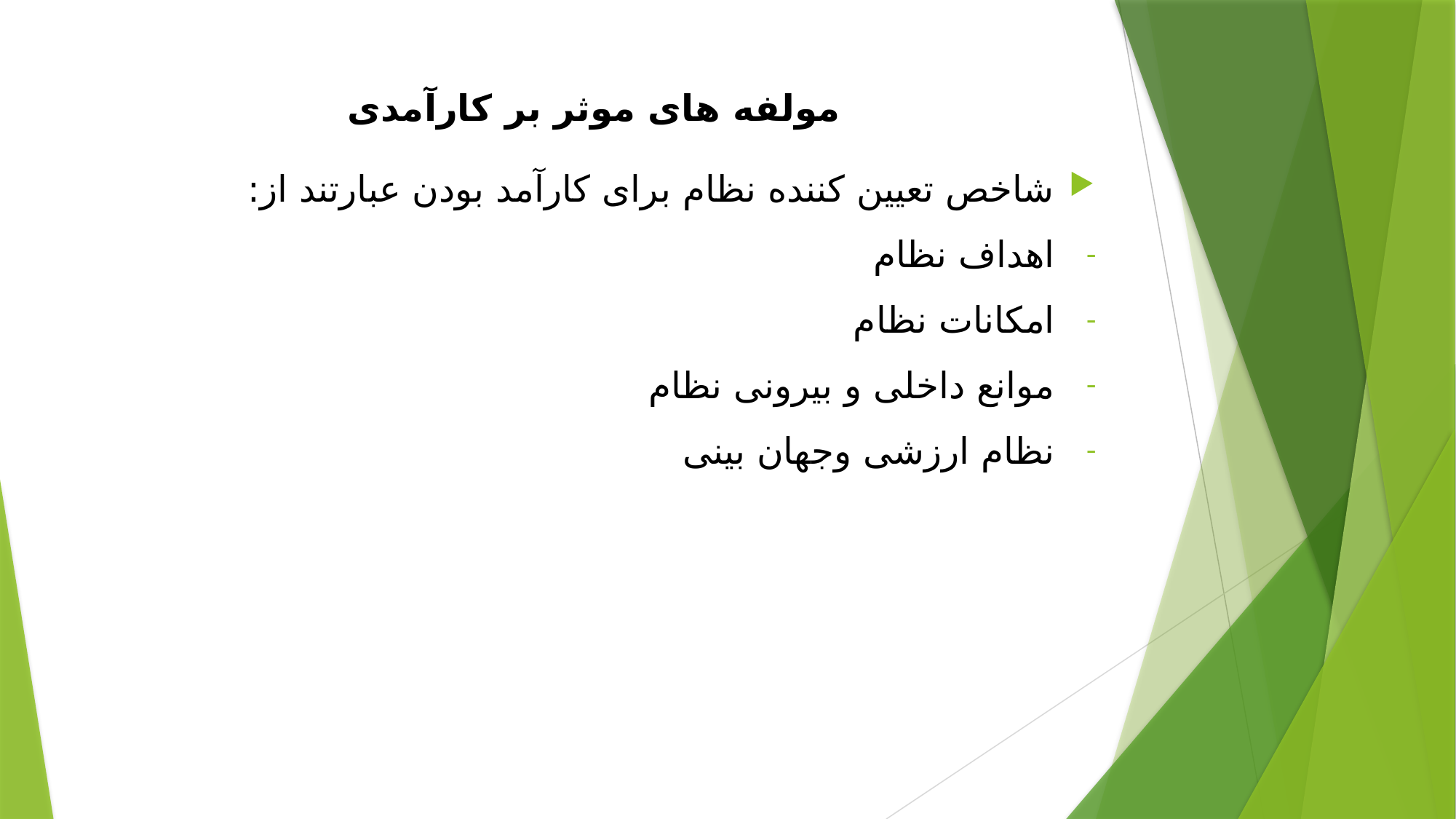

# مولفه های موثر بر کارآمدی
شاخص تعیین کننده نظام برای کارآمد بودن عبارتند از:
اهداف نظام
امکانات نظام
موانع داخلی و بیرونی نظام
نظام ارزشی وجهان بینی